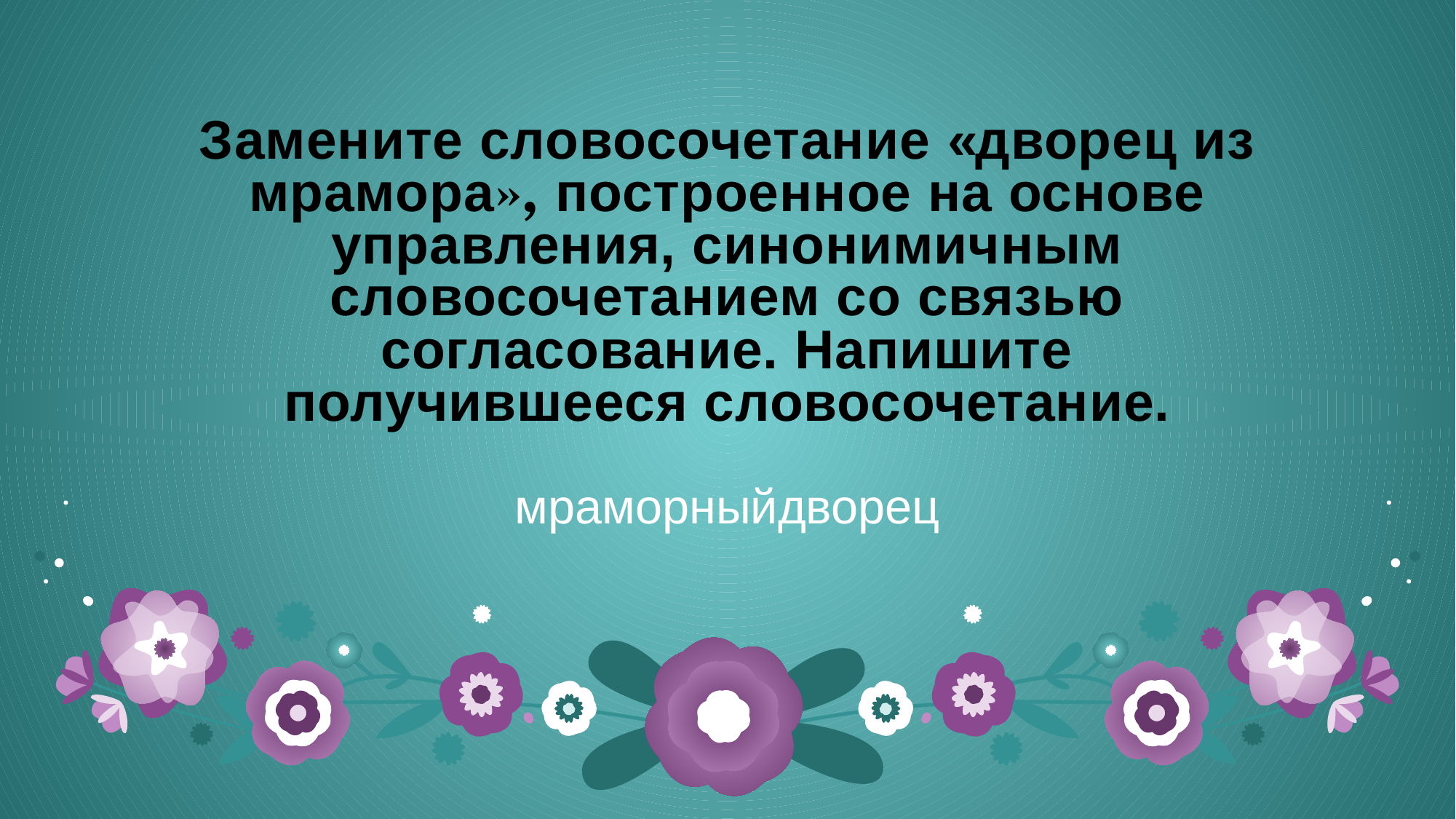

# Замените словосочетание «дворец из мрамора», построенное на основе управления, синонимичным словосочетанием со связью согласование. Напишите получившееся словосочетание.
мраморныйдворец